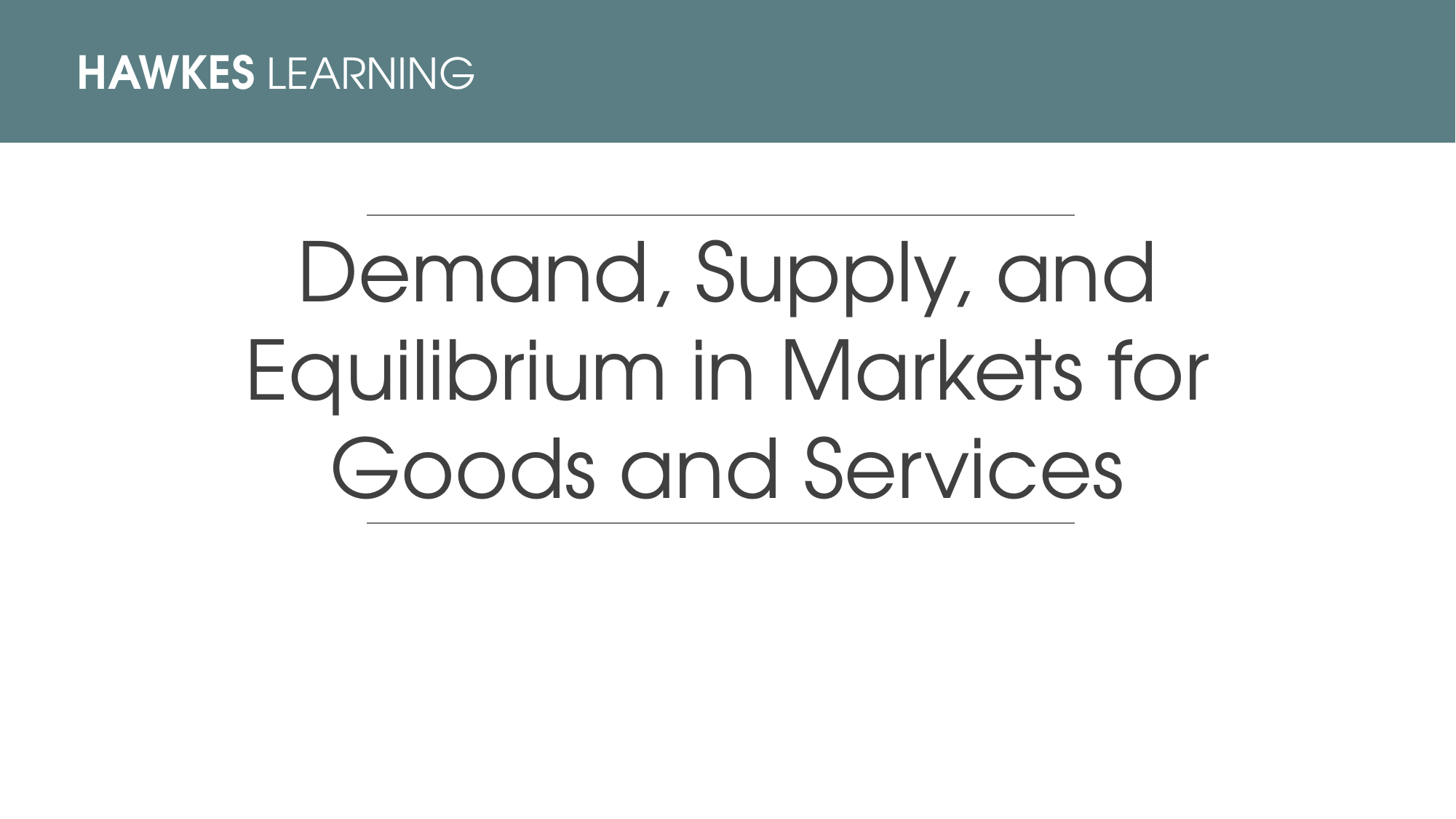

HAWKES LEARNING
Demand, Supply, and Equilibrium in Markets for Goods and Services